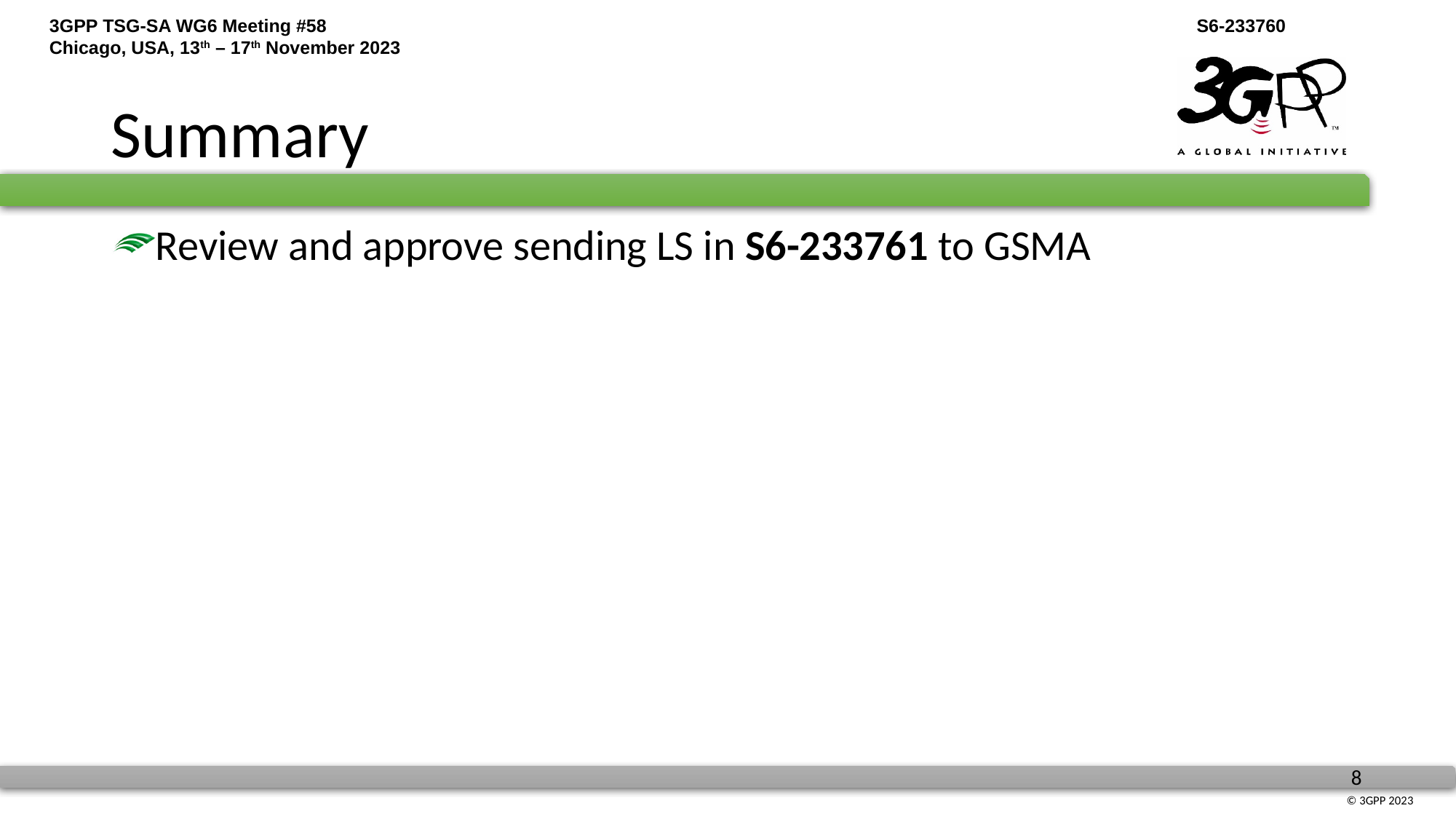

# Summary
Review and approve sending LS in S6-233761 to GSMA